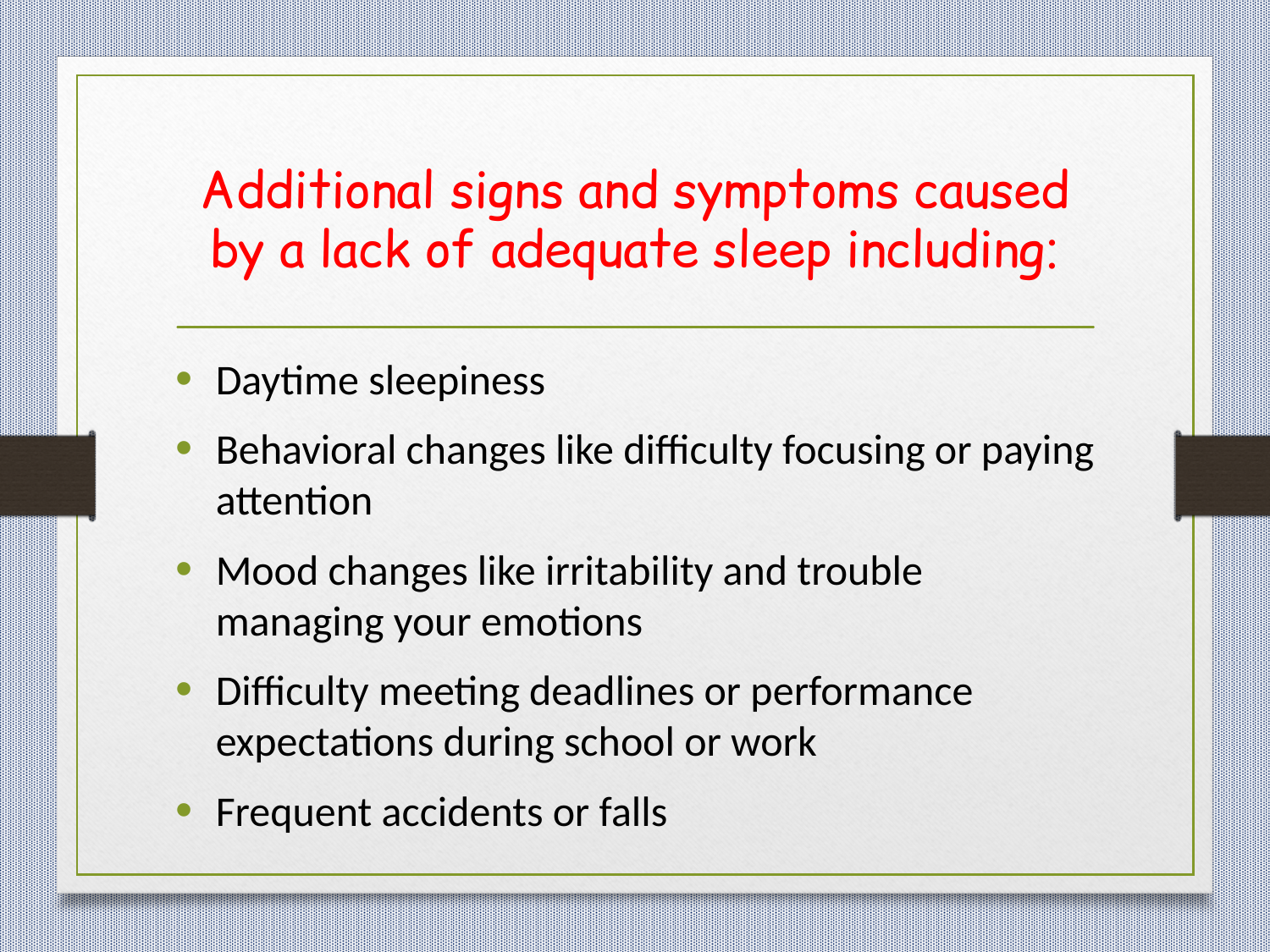

# Additional signs and symptoms caused by a lack of adequate sleep including:
Daytime sleepiness
Behavioral changes like difficulty focusing or paying attention
Mood changes like irritability and trouble managing your emotions
Difficulty meeting deadlines or performance expectations during school or work
Frequent accidents or falls